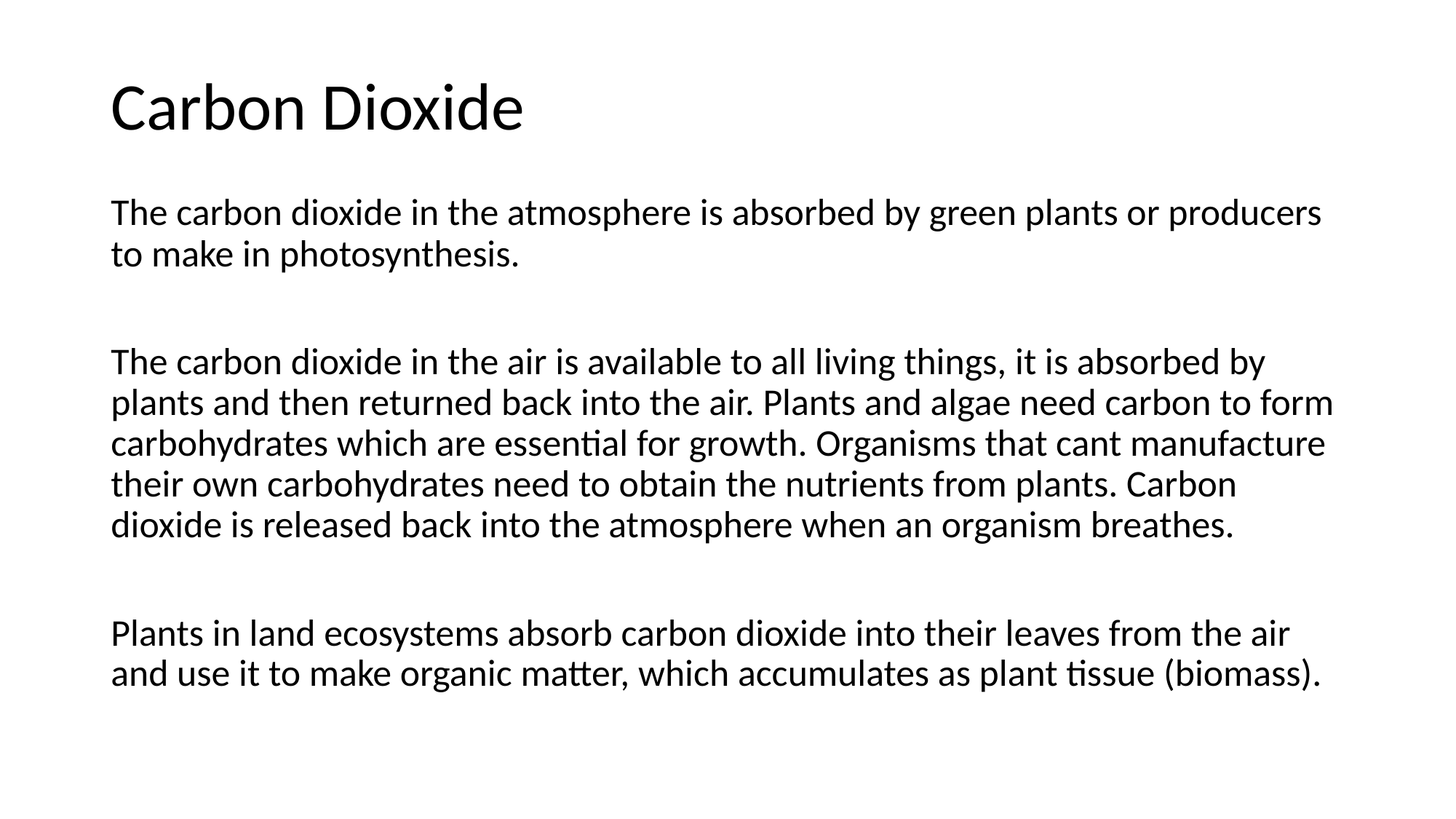

# Carbon Dioxide
The carbon dioxide in the atmosphere is absorbed by green plants or producers to make in photosynthesis.

The carbon dioxide in the air is available to all living things, it is absorbed by plants and then returned back into the air. Plants and algae need carbon to form carbohydrates which are essential for growth. Organisms that cant manufacture their own carbohydrates need to obtain the nutrients from plants. Carbon dioxide is released back into the atmosphere when an organism breathes.

Plants in land ecosystems absorb carbon dioxide into their leaves from the air and use it to make organic matter, which accumulates as plant tissue (biomass).